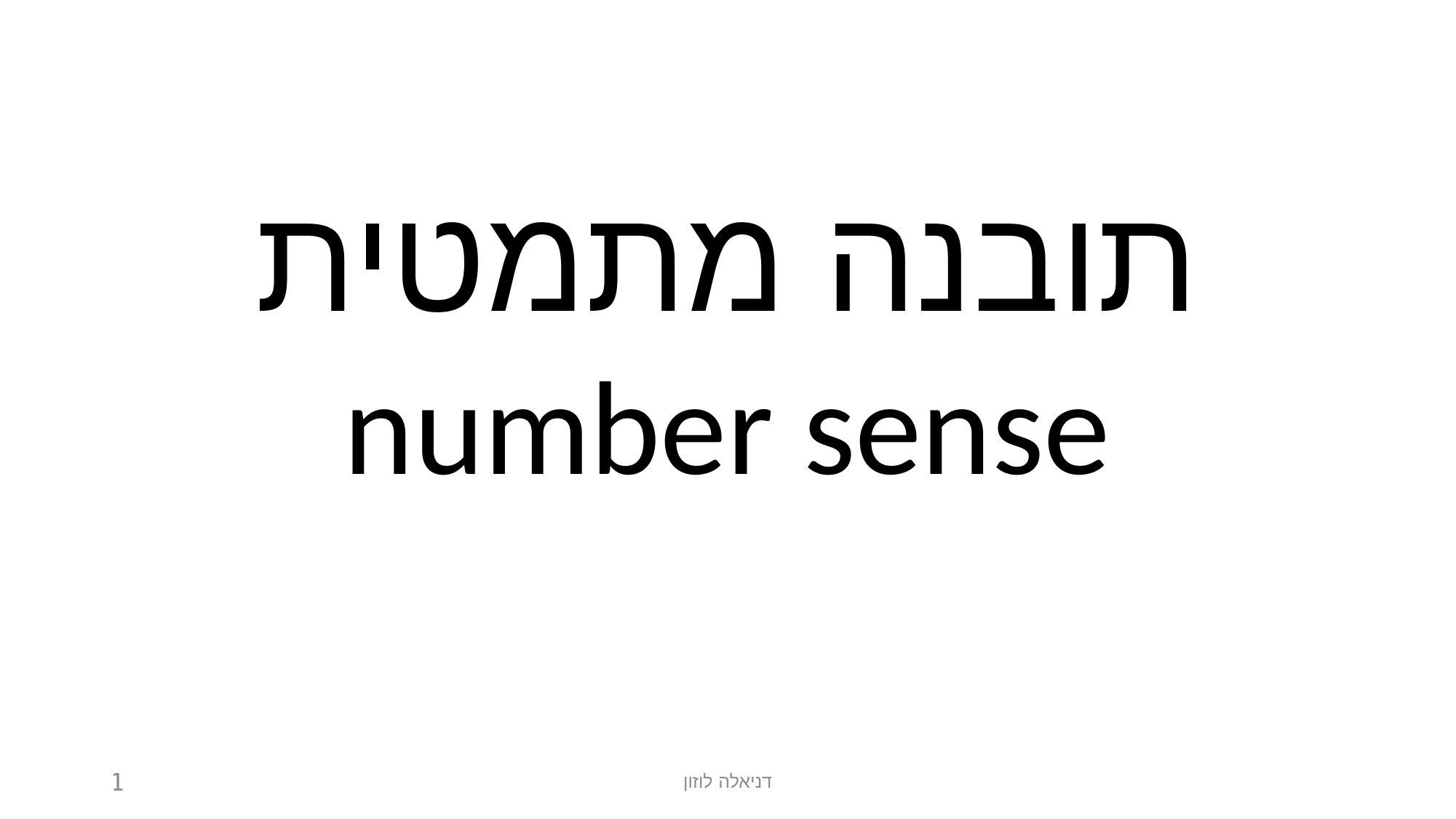

# תובנה מתמטית
number sense
1
דניאלה לוזון